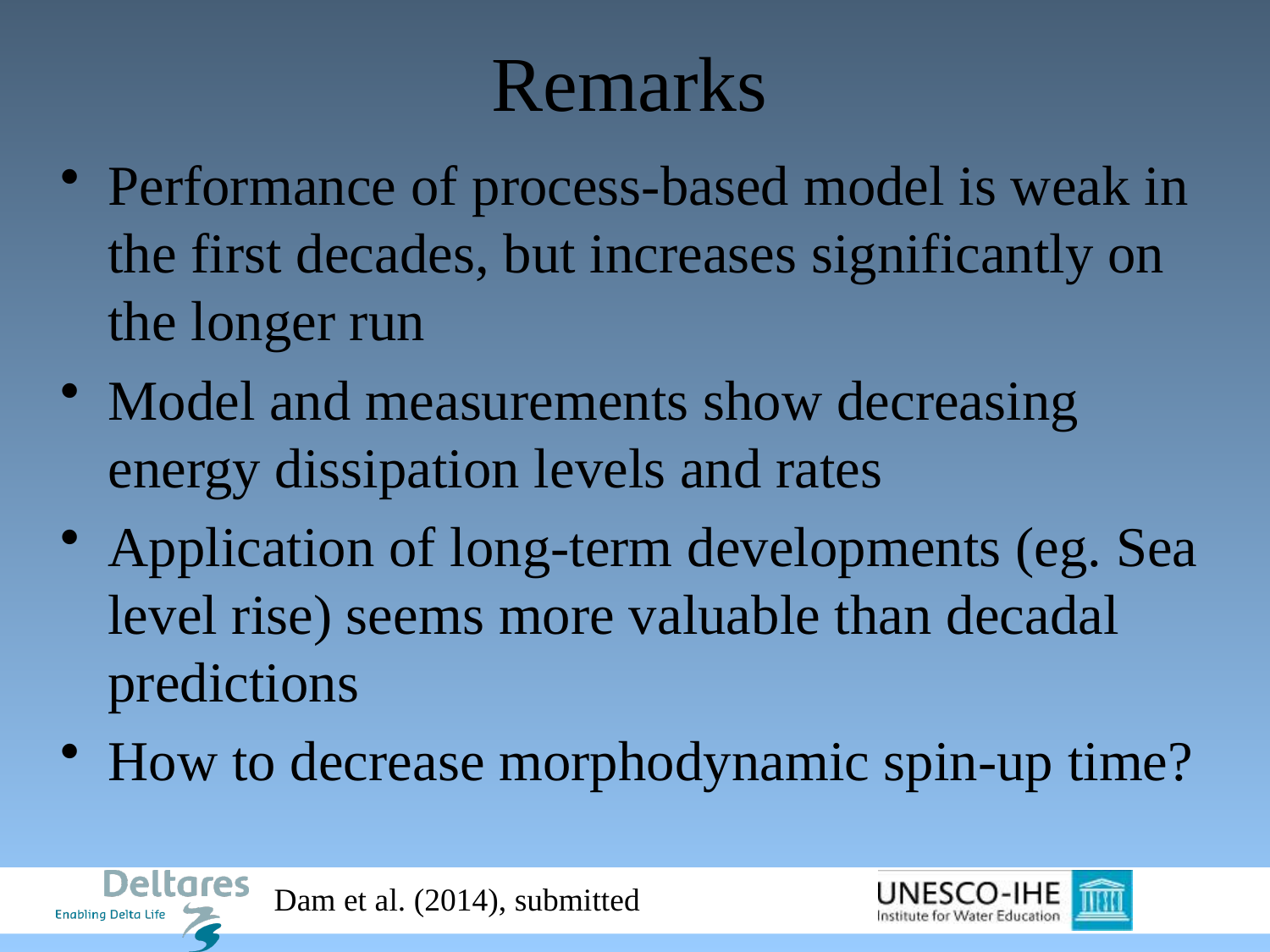

# Remarks
Performance of process-based model is weak in the first decades, but increases significantly on the longer run
Model and measurements show decreasing energy dissipation levels and rates
Application of long-term developments (eg. Sea level rise) seems more valuable than decadal predictions
How to decrease morphodynamic spin-up time?
Dam et al. (2014), submitted